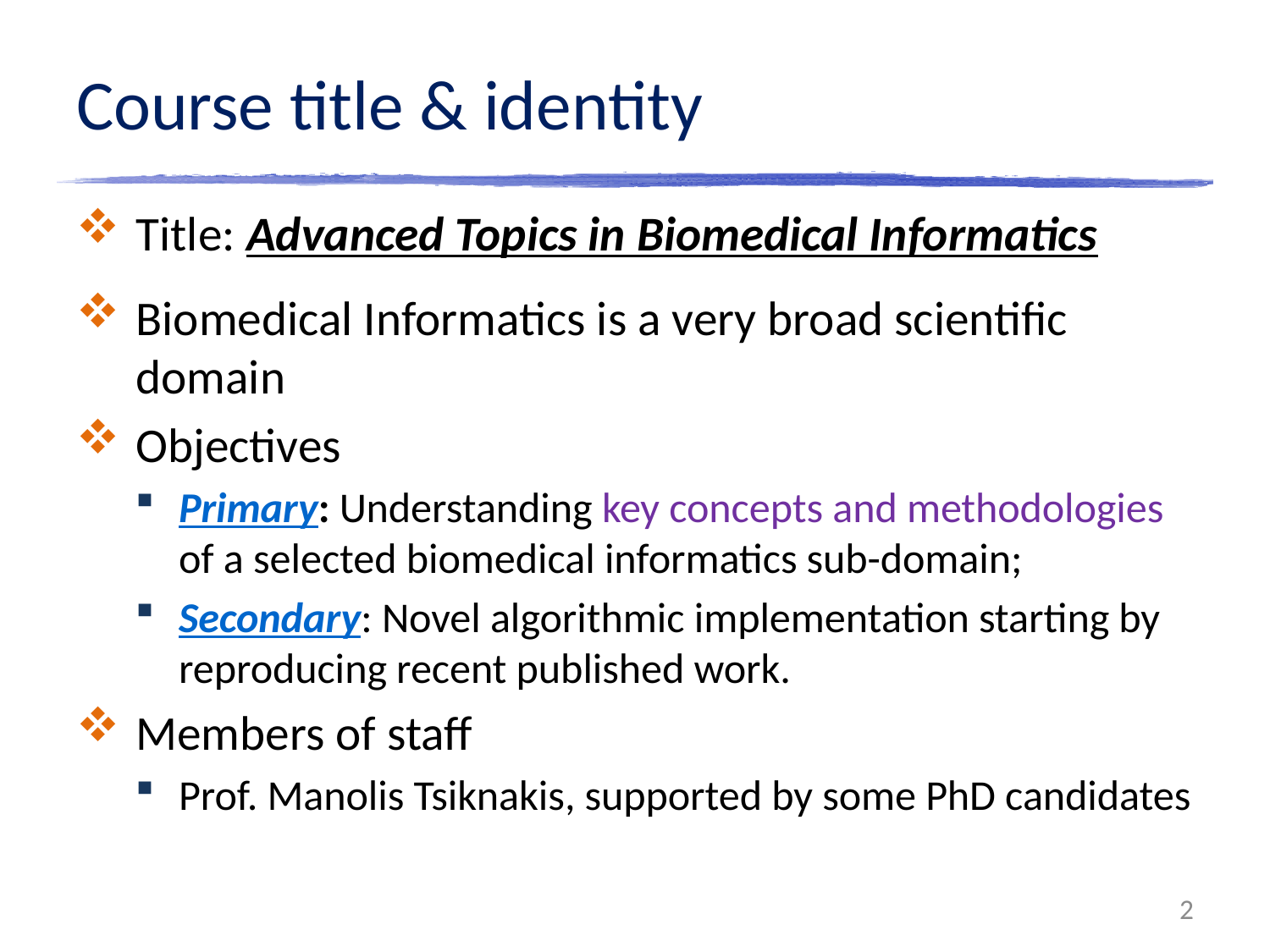

# Course title & identity
Title: Advanced Topics in Biomedical Informatics

Biomedical Informatics is a very broad scientific domain
Objectives
Primary: Understanding key concepts and methodologies of a selected biomedical informatics sub-domain;
Secondary: Novel algorithmic implementation starting by reproducing recent published work.
Members of staff
Prof. Manolis Tsiknakis, supported by some PhD candidates
2